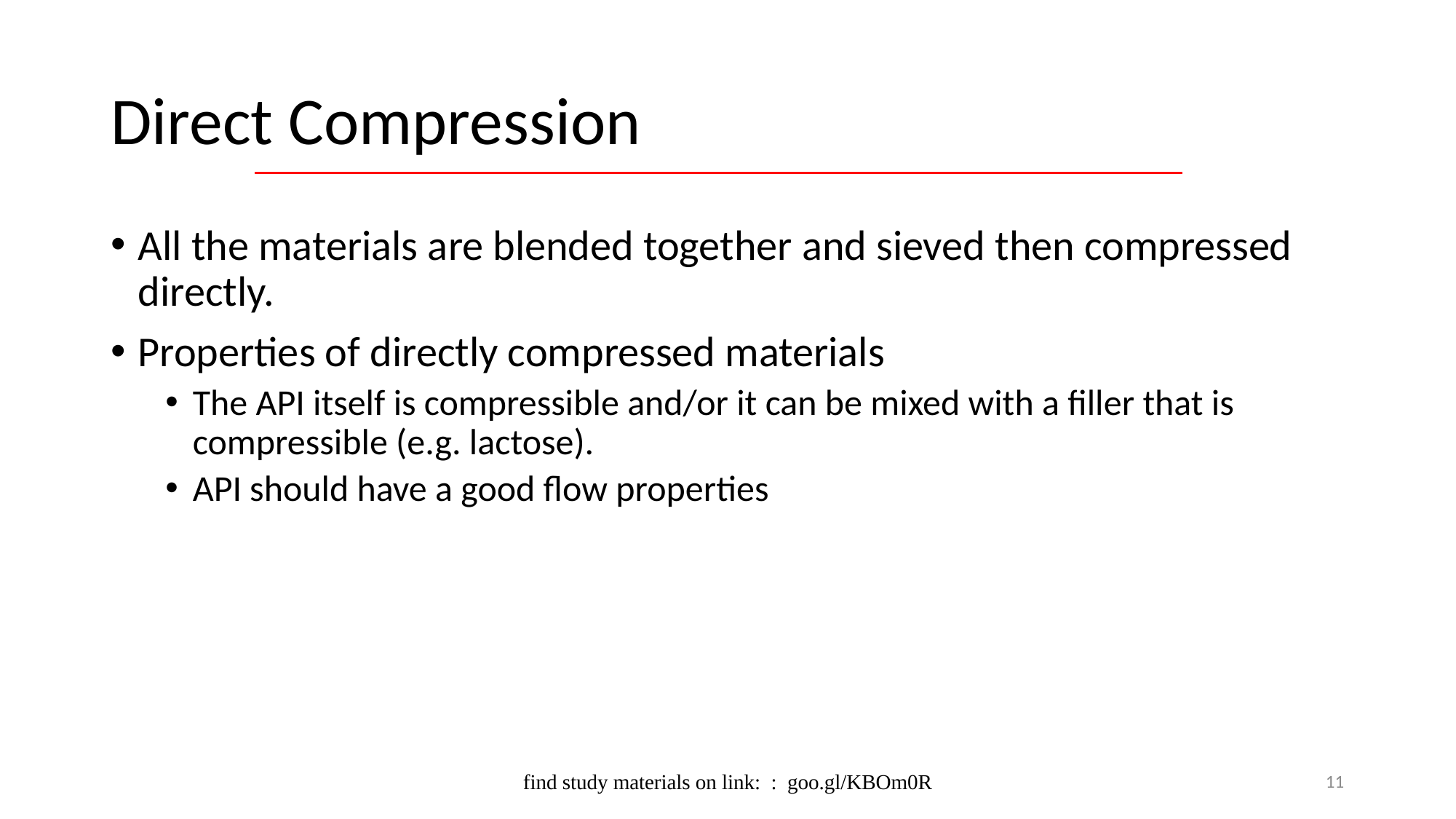

# Direct Compression
All the materials are blended together and sieved then compressed directly.
Properties of directly compressed materials
The API itself is compressible and/or it can be mixed with a filler that is compressible (e.g. lactose).
API should have a good flow properties
find study materials on link:  :  goo.gl/KBOm0R
11